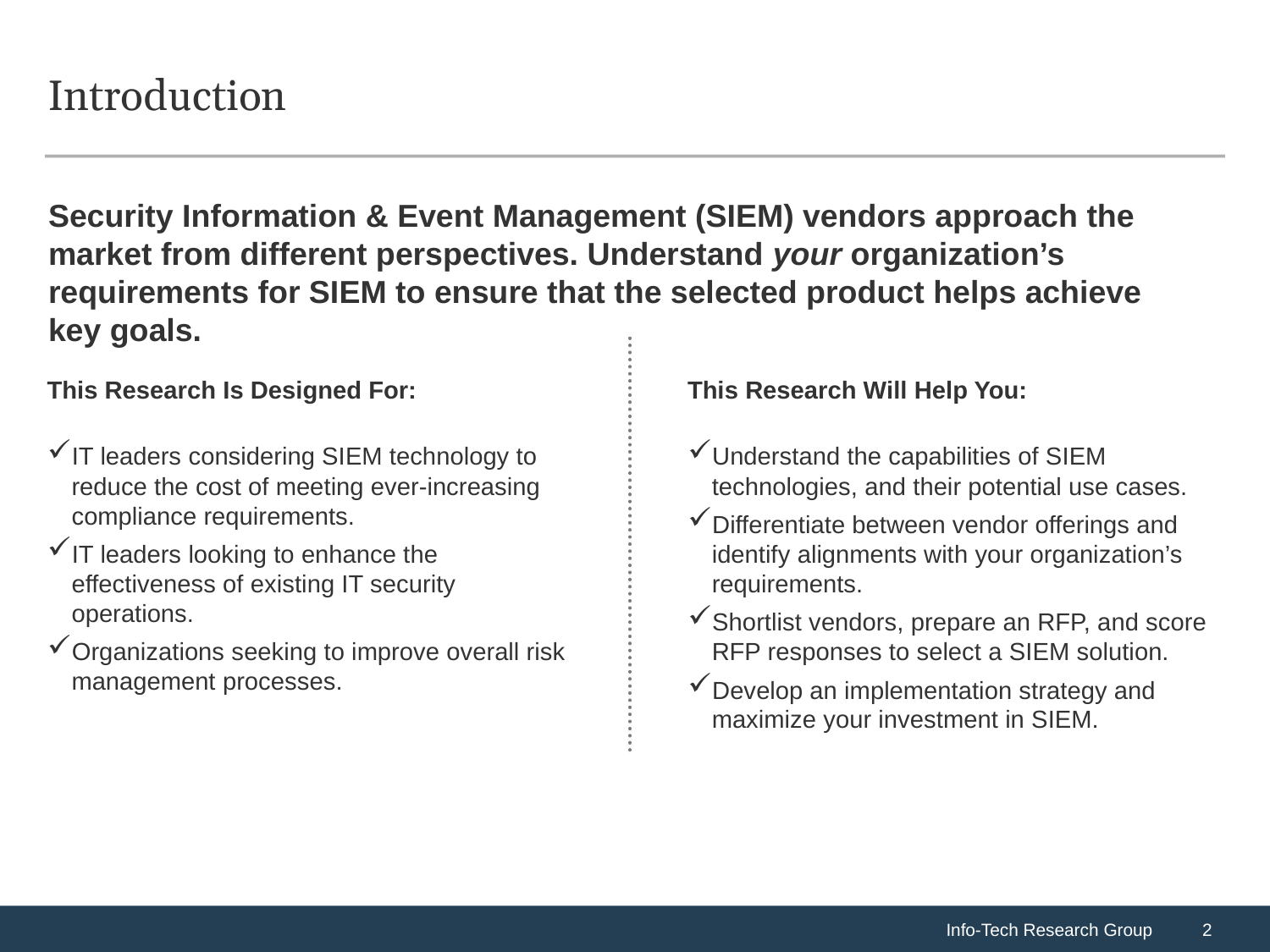

# Introduction
Security Information & Event Management (SIEM) vendors approach the market from different perspectives. Understand your organization’s requirements for SIEM to ensure that the selected product helps achieve
key goals.
This Research Is Designed For:
This Research Will Help You:

Understand the capabilities of SIEM technologies, and their potential use cases.
Differentiate between vendor offerings and identify alignments with your organization’s requirements.
Shortlist vendors, prepare an RFP, and score RFP responses to select a SIEM solution.
Develop an implementation strategy and maximize your investment in SIEM.

IT leaders considering SIEM technology to reduce the cost of meeting ever-increasing compliance requirements.
IT leaders looking to enhance the effectiveness of existing IT security operations.
Organizations seeking to improve overall risk management processes.